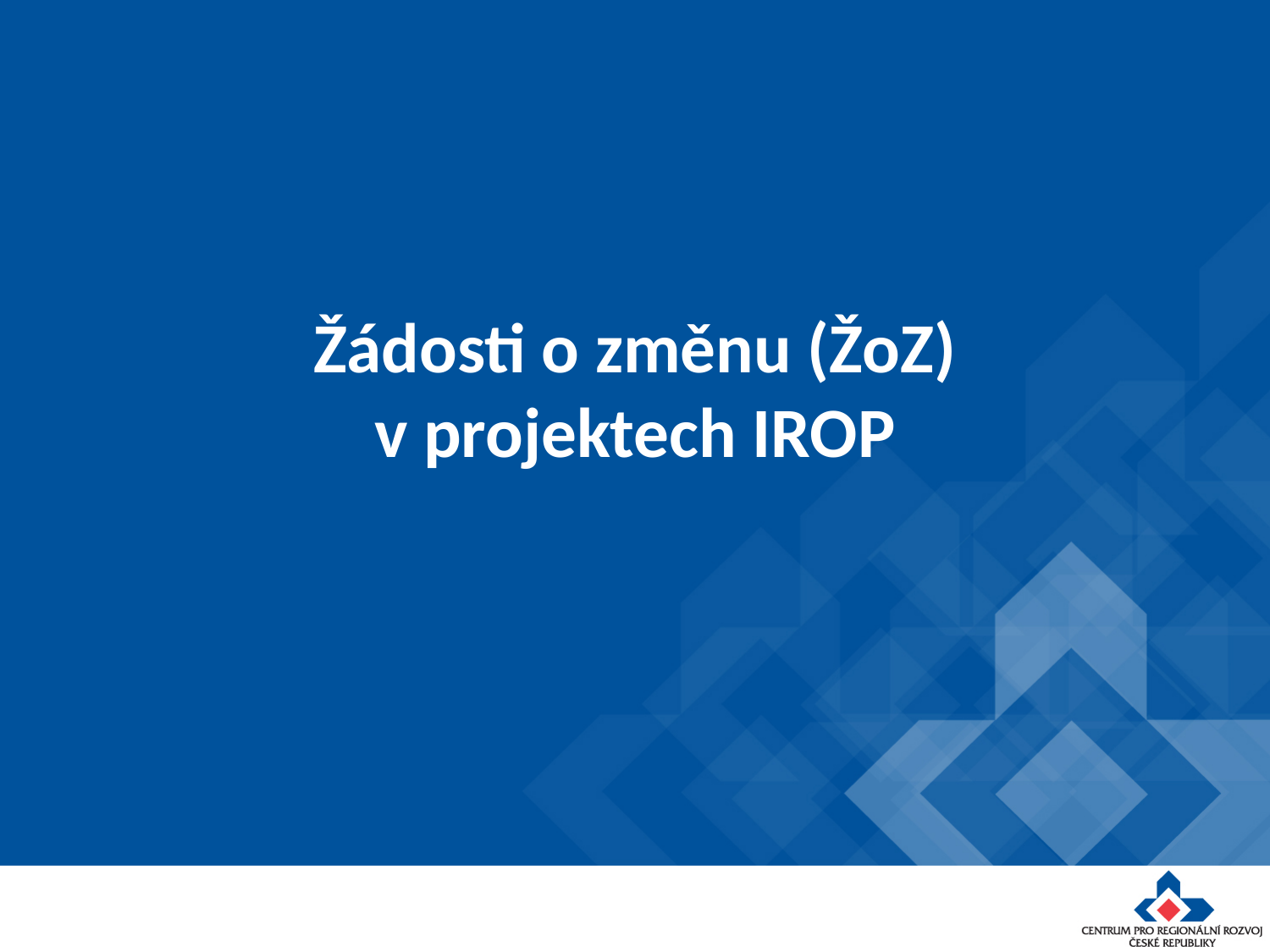

# Žádosti o změnu (ŽoZ) v projektech IROP